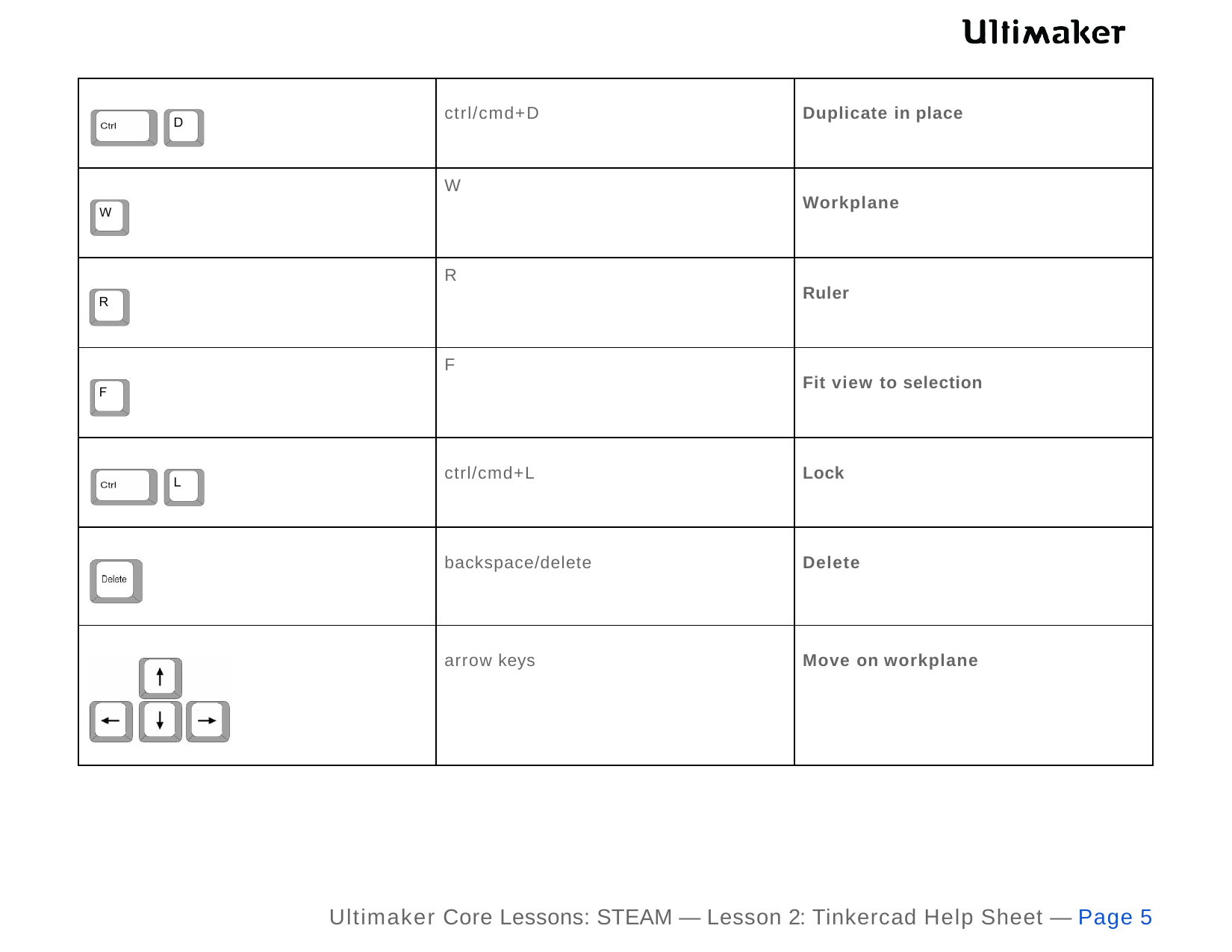

|  | ctrl/cmd+D | Duplicate in place |
| --- | --- | --- |
|  | W | Workplane |
|  | R | Ruler |
|  | F | Fit view to selection |
|  | ctrl/cmd+L | Lock |
|  | backspace/delete | Delete |
|  | arrow keys | Move on workplane |

Ultimaker Core Lessons: STEAM — Lesson 2: Tinkercad Help Sheet — Page 5